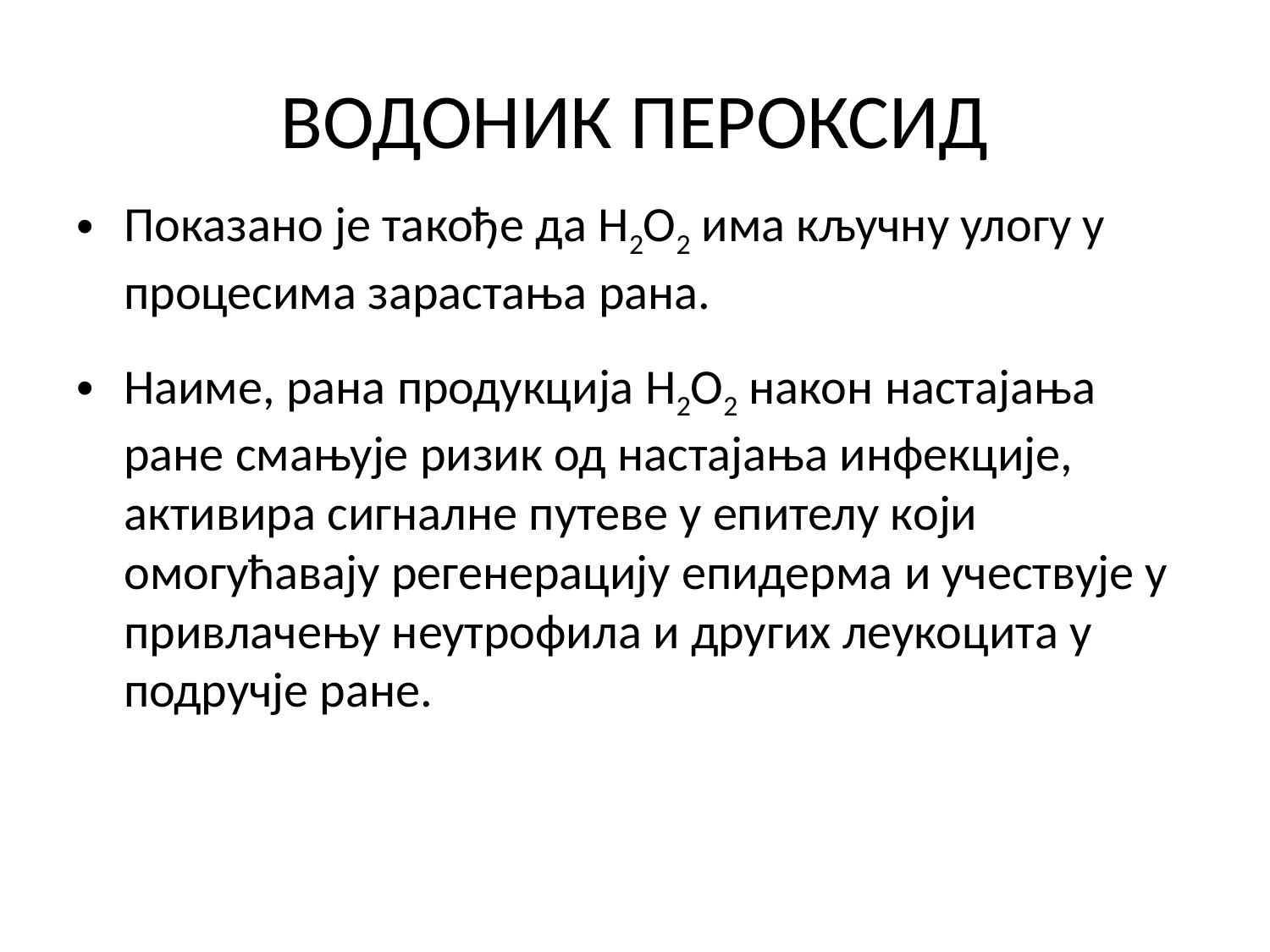

# ВОДОНИК ПЕРОКСИД
Показано је такође да H2О2 има кључну улогу у процесима зарастања рана.

Наиме, рана продукција H2О2 након настајања ране смањује ризик од настајања инфекције, активира сигналне путеве у епителу који омогућавају регенерацију епидерма и учествује у привлачењу неутрофила и других леукоцита у подручје ране.